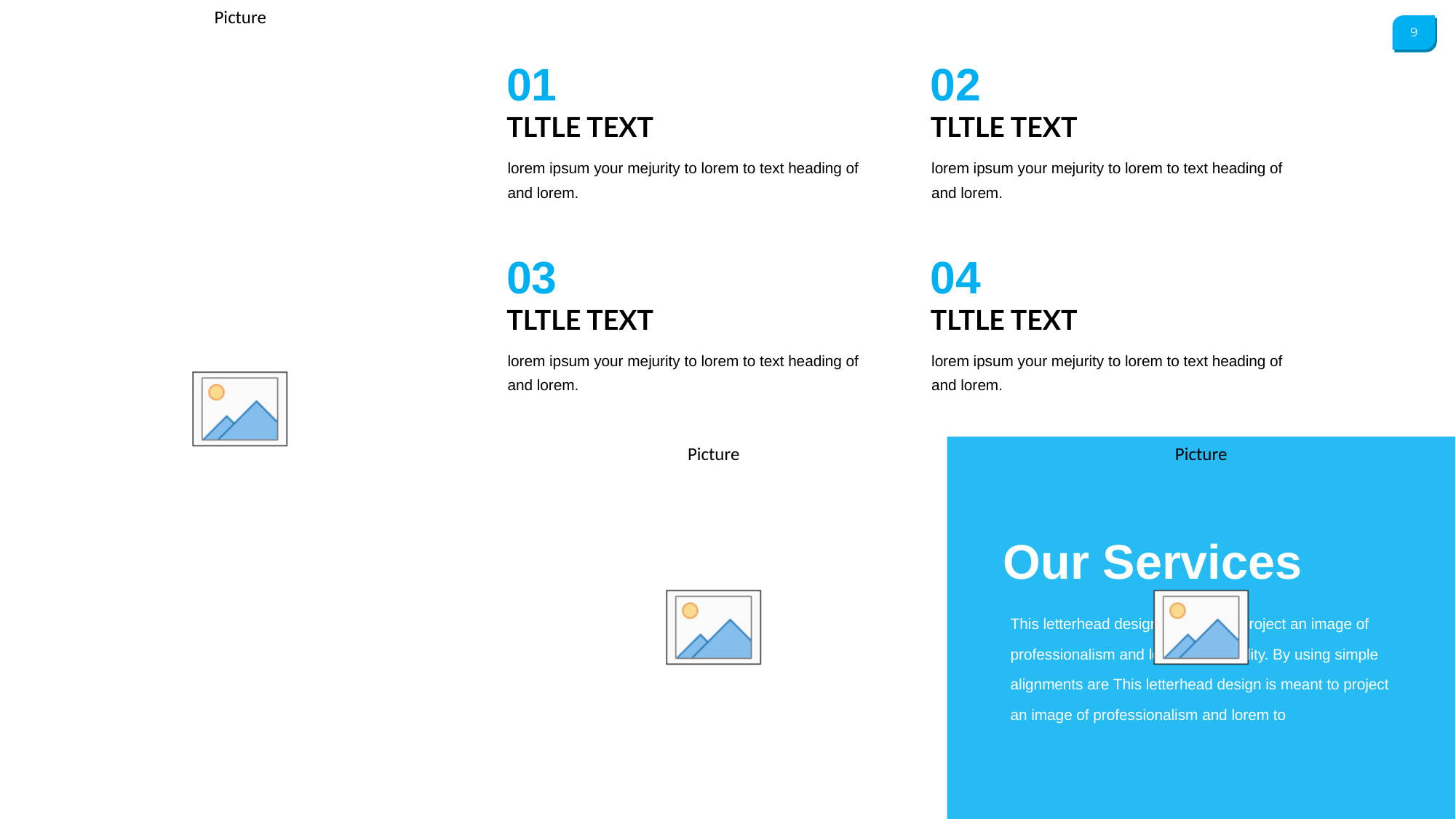

01
TLTLE TEXT
lorem ipsum your mejurity to lorem to text heading of and lorem.
02
TLTLE TEXT
lorem ipsum your mejurity to lorem to text heading of and lorem.
03
TLTLE TEXT
lorem ipsum your mejurity to lorem to text heading of and lorem.
04
TLTLE TEXT
lorem ipsum your mejurity to lorem to text heading of and lorem.

Our Services
This letterhead design is meant to project an image of professionalism and lorem to reliability. By using simple alignments are This letterhead design is meant to project an image of professionalism and lorem to